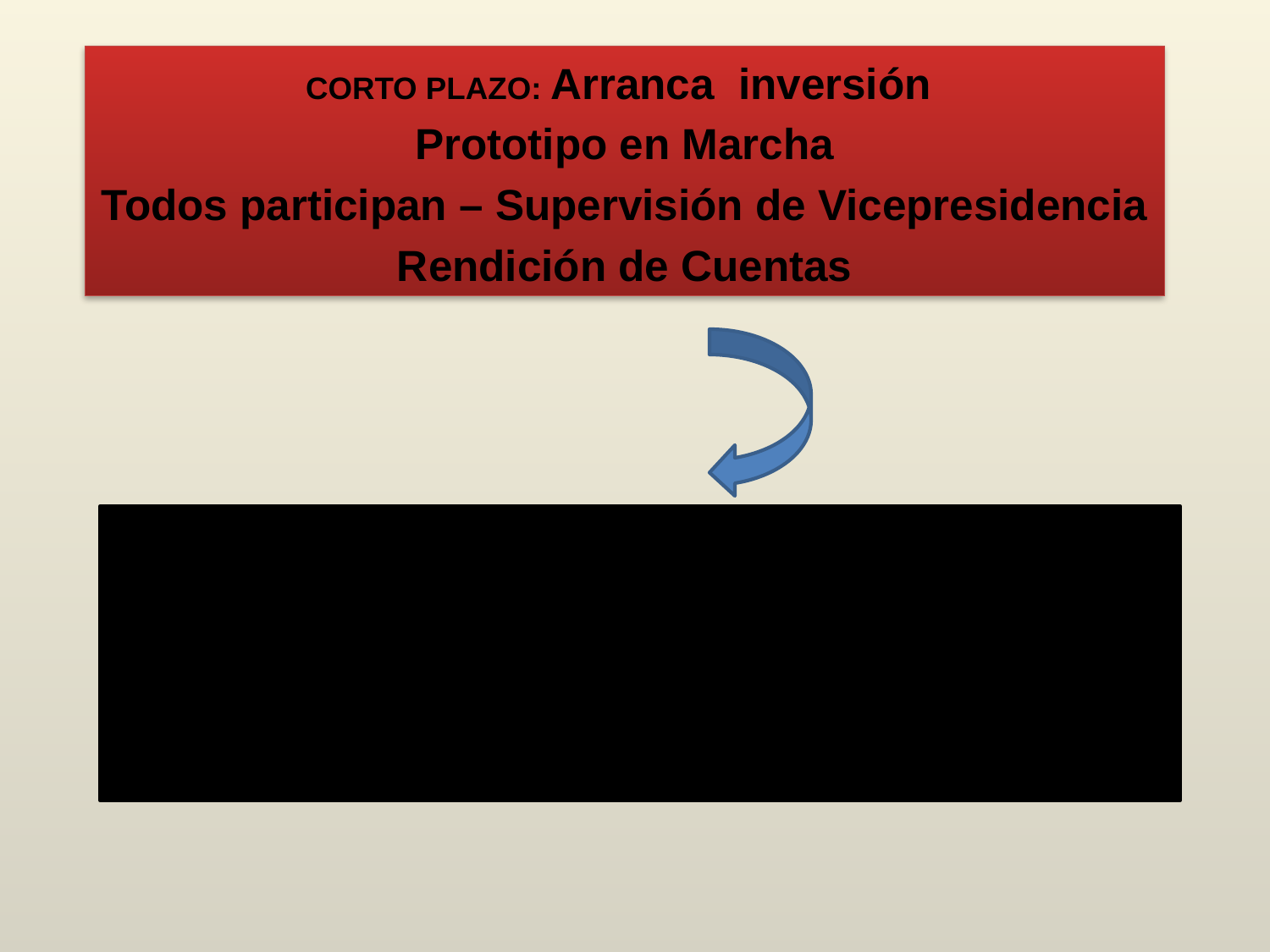

CORTO PLAZO: Arranca  inversión
Prototipo en Marcha
Todos participan – Supervisión de Vicepresidencia
Rendición de Cuentas

# Torta de cemento Estufa mejorada para cocinar Saneamiento Básico: Letrina seca y húmeda Agua potable – preferencia conexión domiciliar